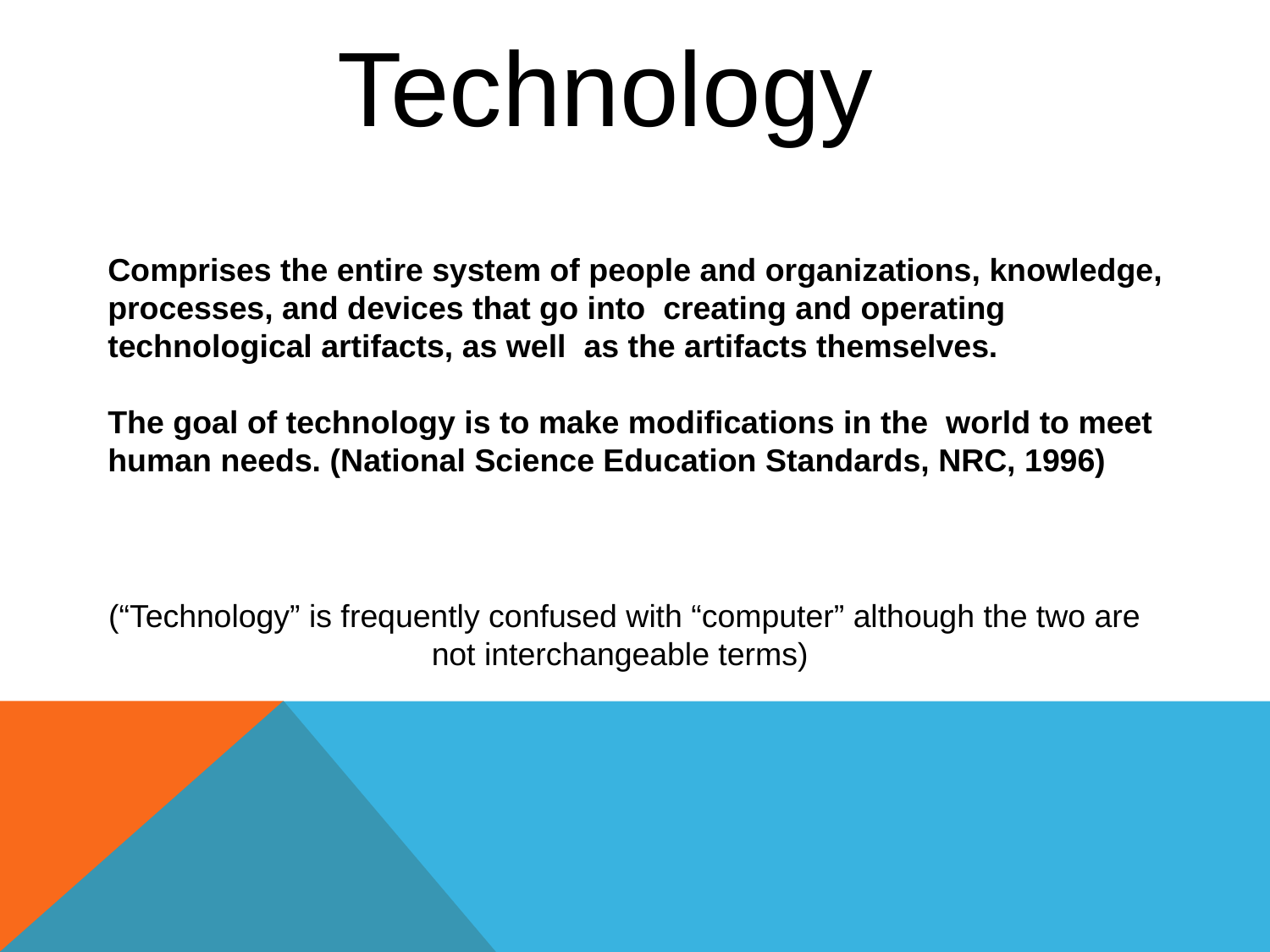

Technology
Comprises the entire system of people and organizations, knowledge, processes, and devices that go into  creating and operating technological artifacts, as well  as the artifacts themselves.

The goal of technology is to make modifications in the  world to meet human needs. (National Science Education Standards, NRC, 1996)
(“Technology” is frequently confused with “computer” although the two are not interchangeable terms)